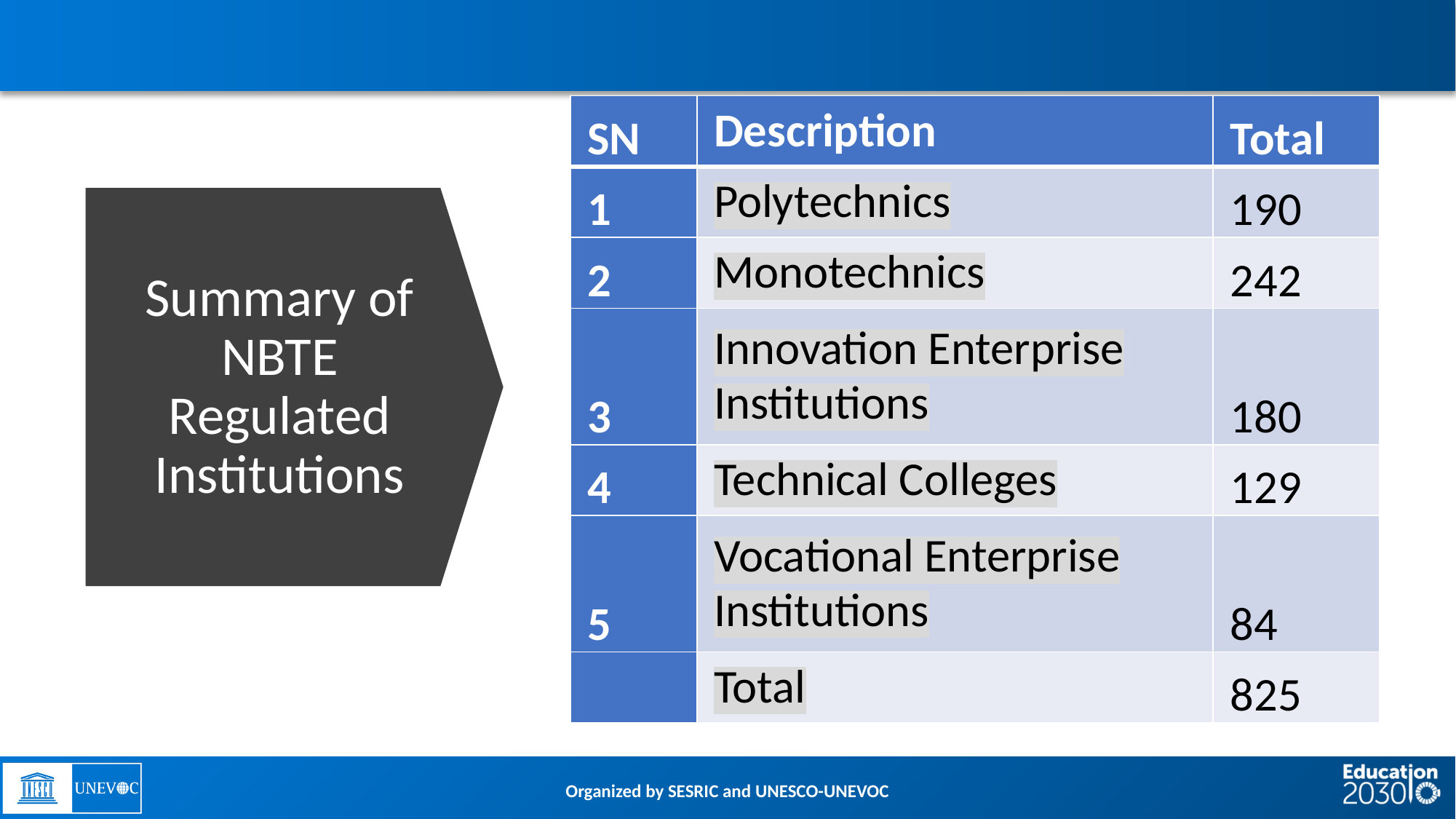

| SN | Description | Total |
| --- | --- | --- |
| 1 | Polytechnics | 190 |
| 2 | Monotechnics | 242 |
| 3 | Innovation Enterprise Institutions | 180 |
| 4 | Technical Colleges | 129 |
| 5 | Vocational Enterprise Institutions | 84 |
|  | Total | 825 |

# Summary of NBTE Regulated Institutions